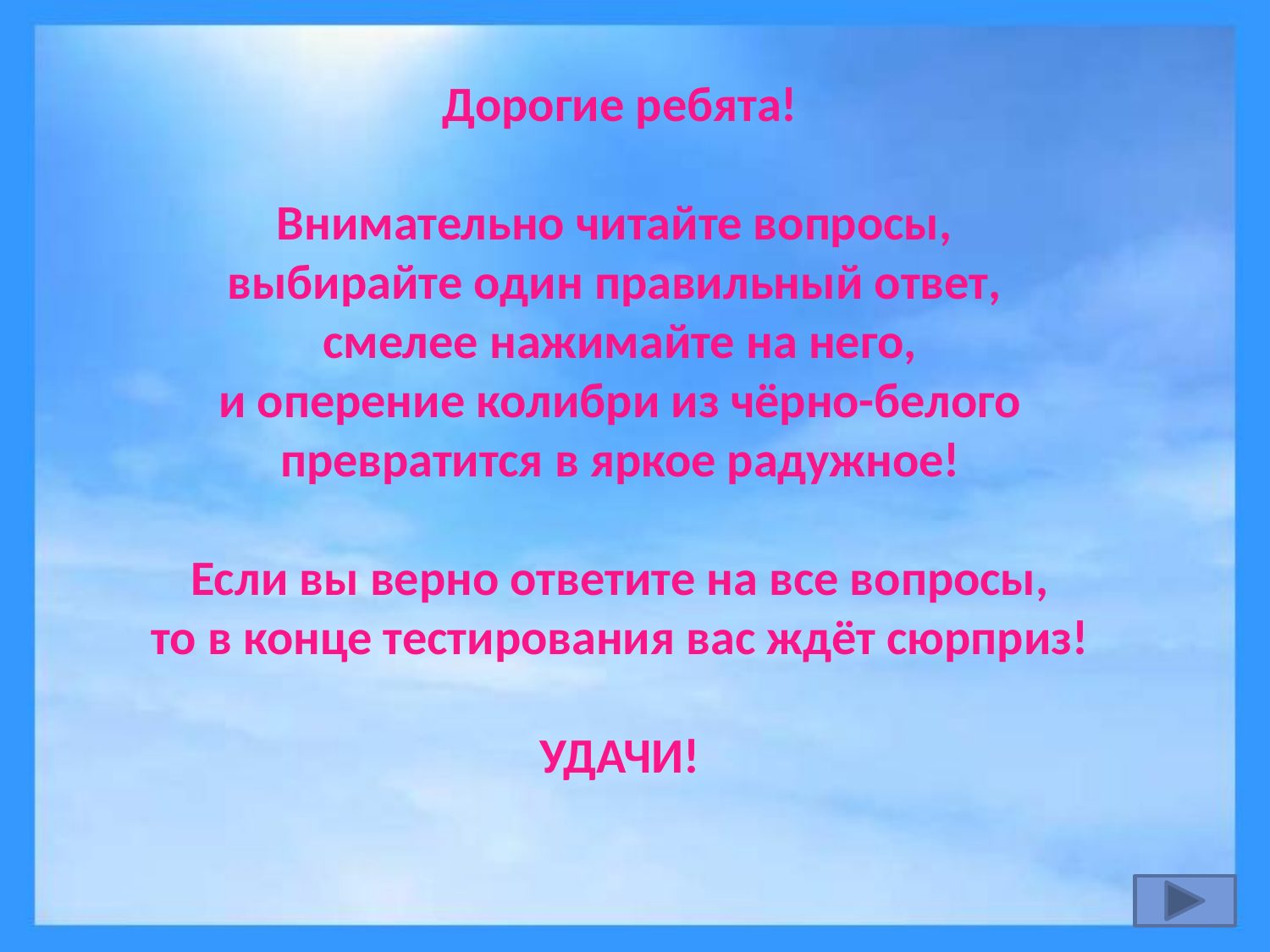

Дорогие ребята!

Внимательно читайте вопросы,
выбирайте один правильный ответ,
смелее нажимайте на него,
и оперение колибри из чёрно-белого
превратится в яркое радужное!

 Если вы верно ответите на все вопросы,
то в конце тестирования вас ждёт сюрприз!

УДАЧИ!